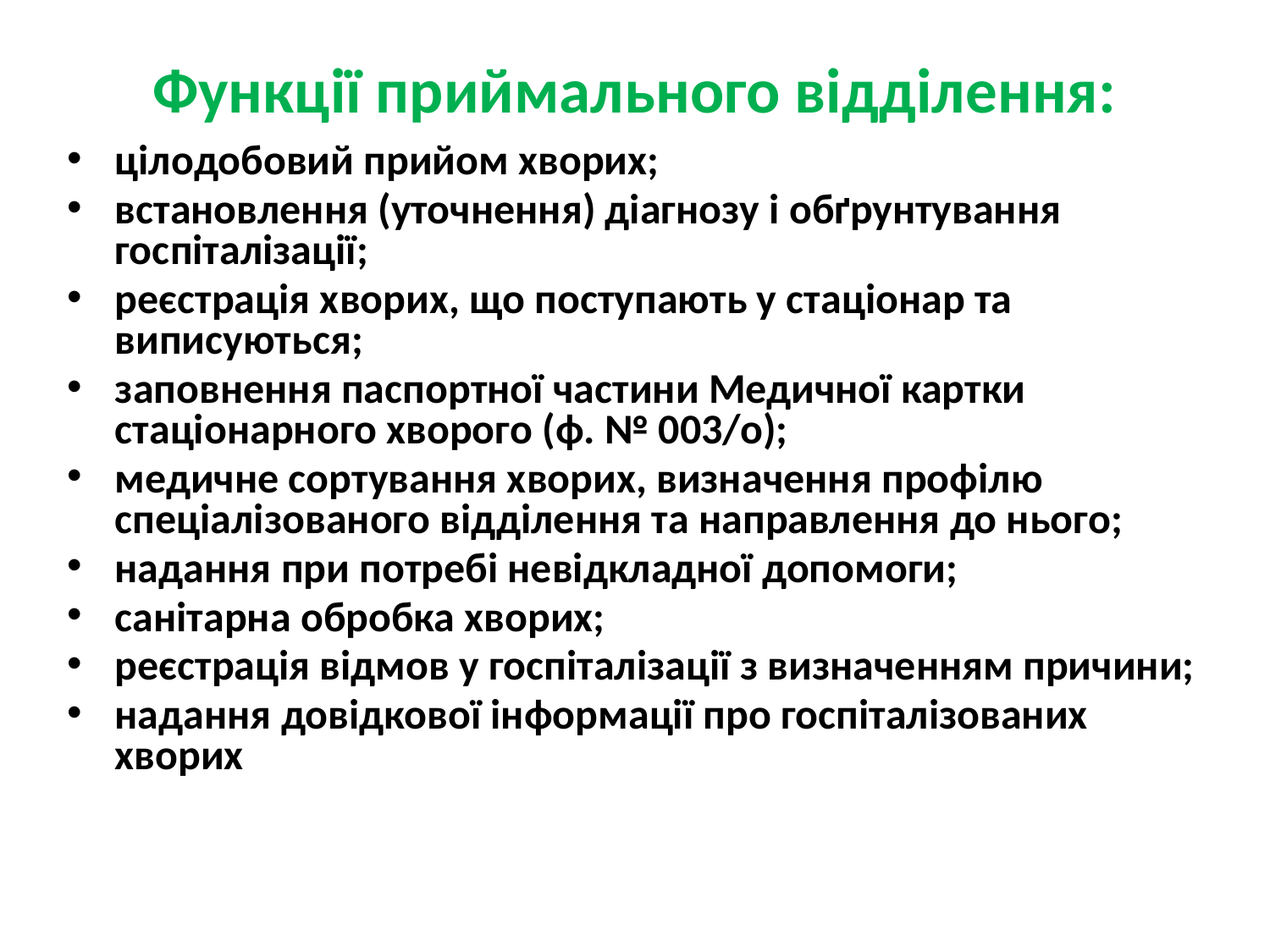

Функції приймального відділення:
цілодобовий прийом хворих;
встановлення (уточнення) діагнозу і обґрунтування госпіталізації;
реєстрація хворих, що поступають у стаціонар та виписуються;
заповнення паспортної частини Медичної картки стаціонарного хворого (ф. № 003/о);
медичне сортування хворих, визначення профілю спеціалізованого відділення та направлення до нього;
надання при потребі невідкладної допомоги;
санітарна обробка хворих;
реєстрація відмов у госпіталізації з визначенням причини;
надання довідкової інформації про госпіталізованих хворих